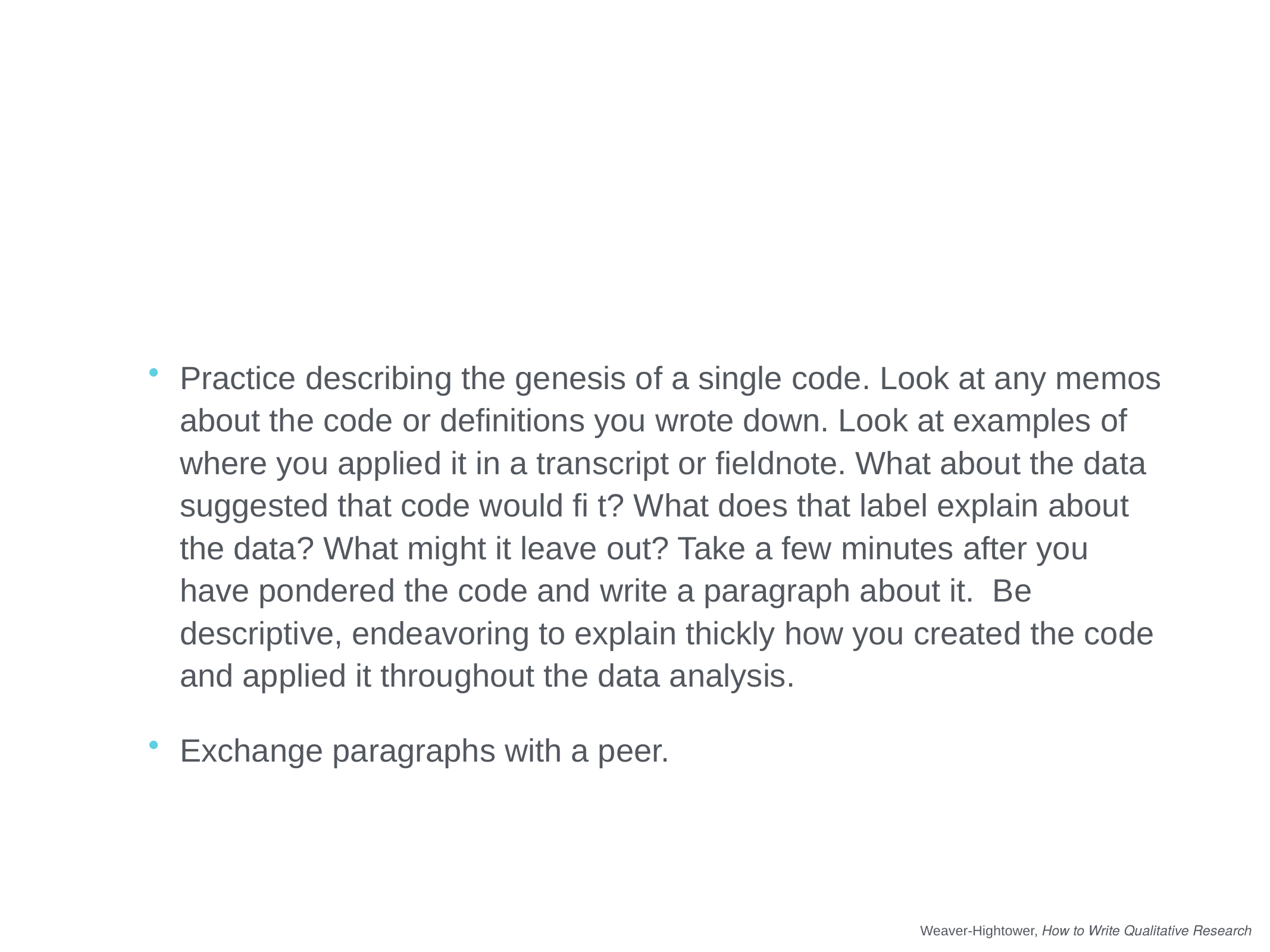

# Activity 2: The life of a code
Practice describing the genesis of a single code. Look at any memos about the code or definitions you wrote down. Look at examples of where you applied it in a transcript or fieldnote. What about the data suggested that code would fi t? What does that label explain about the data? What might it leave out? Take a few minutes after you have pondered the code and write a paragraph about it.  Be descriptive, endeavoring to explain thickly how you created the code and applied it throughout the data analysis.
Exchange paragraphs with a peer.